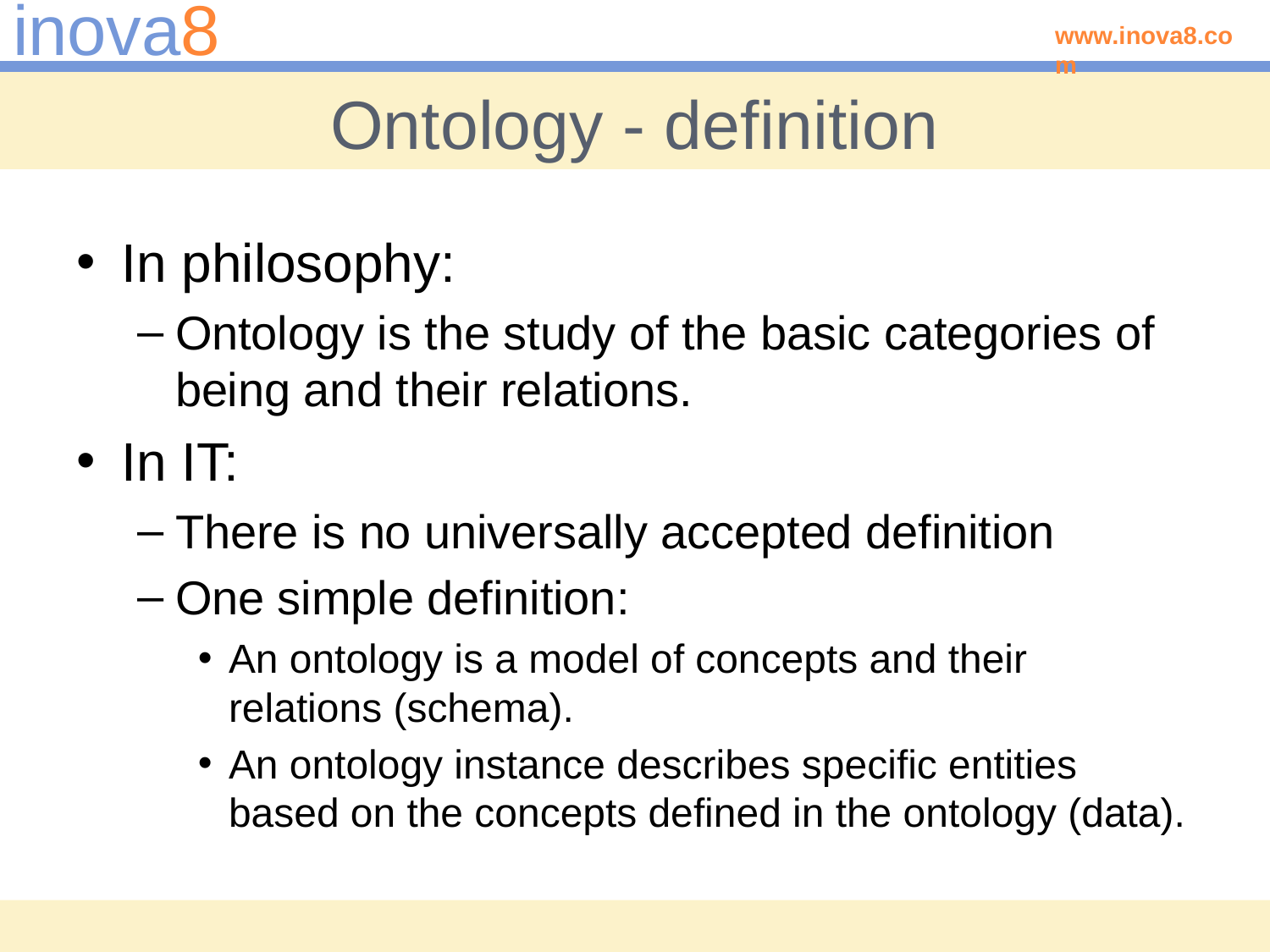

# Ontology - definition
In philosophy:
Ontology is the study of the basic categories of being and their relations.
In IT:
There is no universally accepted definition
One simple definition:
An ontology is a model of concepts and their relations (schema).
An ontology instance describes specific entities based on the concepts defined in the ontology (data).